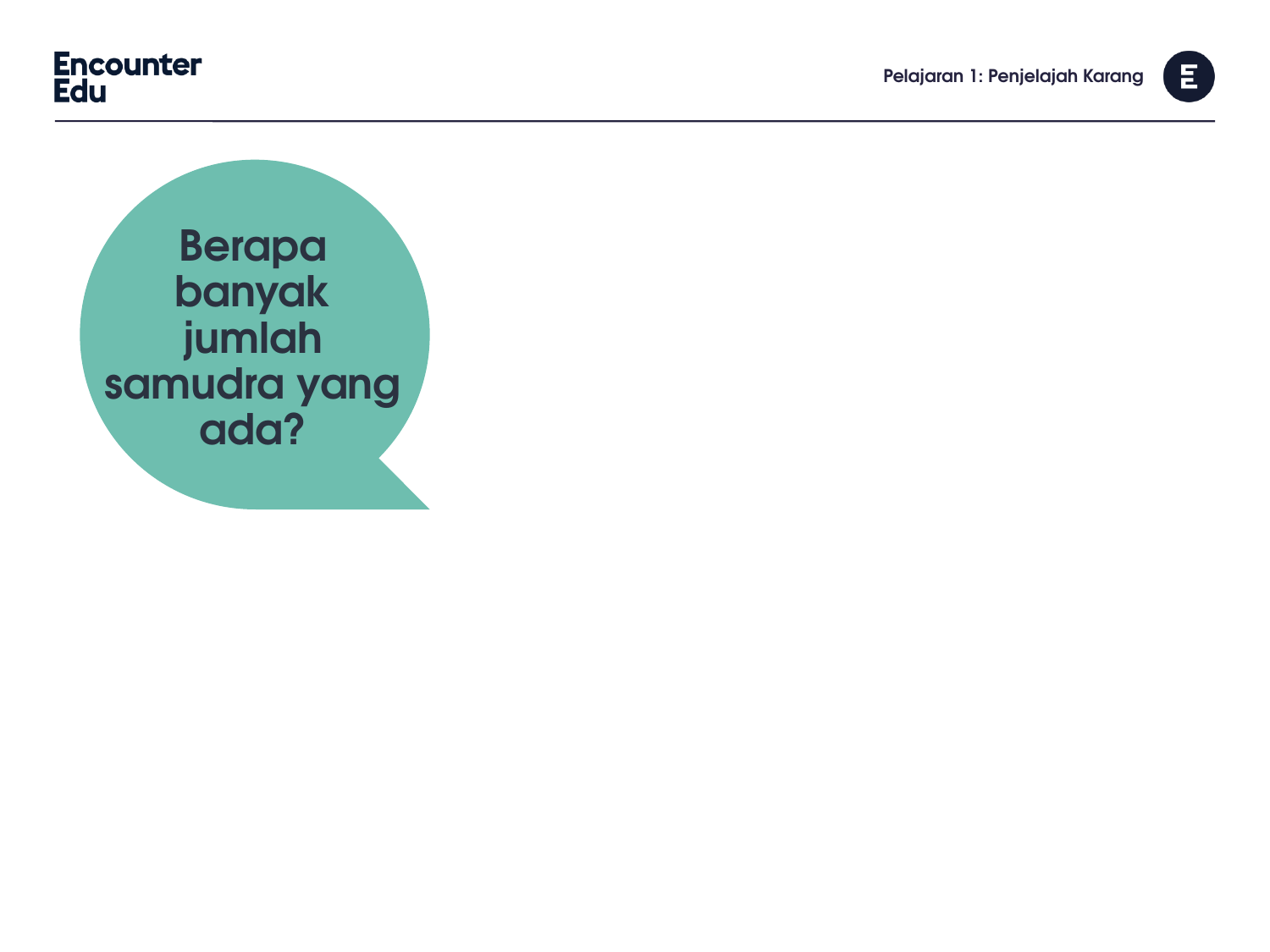

# Pelajaran 1: Penjelajah Karang

Berapa banyak jumlah samudra yang ada?